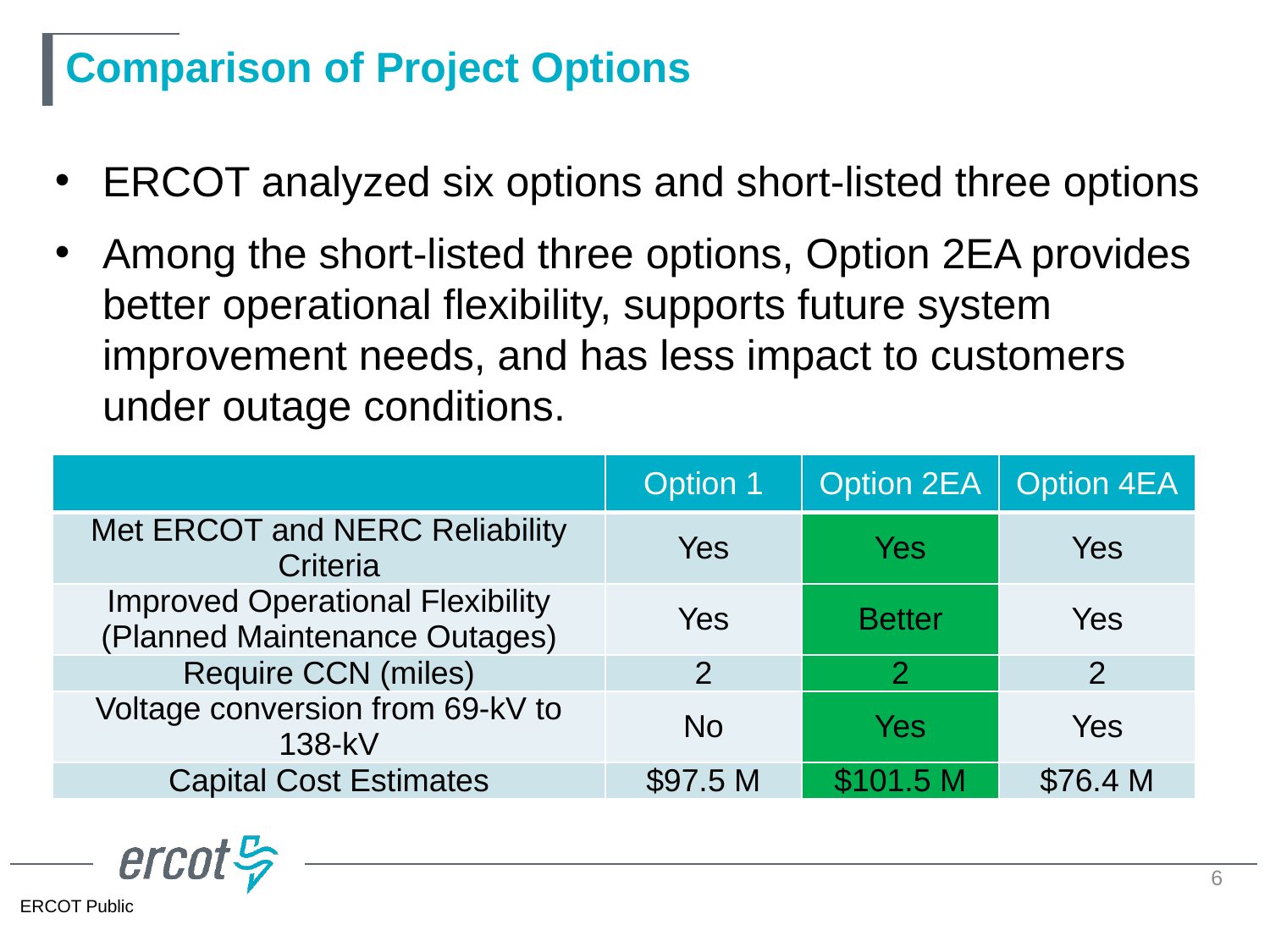

# Comparison of Project Options
ERCOT analyzed six options and short-listed three options
Among the short-listed three options, Option 2EA provides better operational flexibility, supports future system improvement needs, and has less impact to customers under outage conditions.
|  | Option 1 | Option 2EA | Option 4EA |
| --- | --- | --- | --- |
| Met ERCOT and NERC Reliability Criteria | Yes | Yes | Yes |
| Improved Operational Flexibility (Planned Maintenance Outages) | Yes | Better | Yes |
| Require CCN (miles) | 2 | 2 | 2 |
| Voltage conversion from 69-kV to 138-kV | No | Yes | Yes |
| Capital Cost Estimates | $97.5 M | $101.5 M | $76.4 M |
6